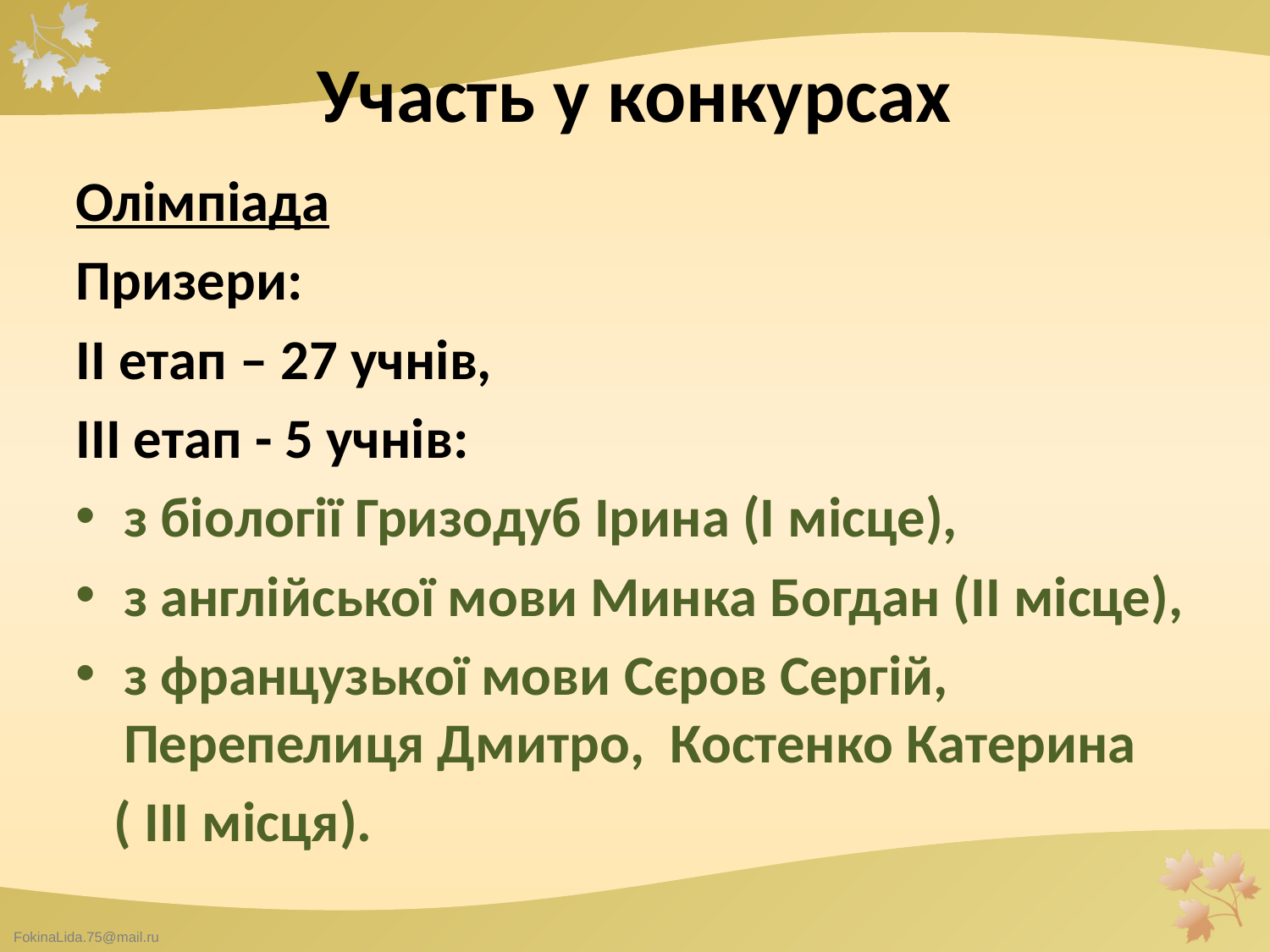

# Участь у конкурсах
Олімпіада
Призери:
ІІ етап – 27 учнів,
ІІІ етап - 5 учнів:
з біології Гризодуб Ірина (І місце),
з англійської мови Минка Богдан (ІІ місце),
з французької мови Сєров Сергій, Перепелиця Дмитро,  Костенко Катерина
   ( ІІІ місця).